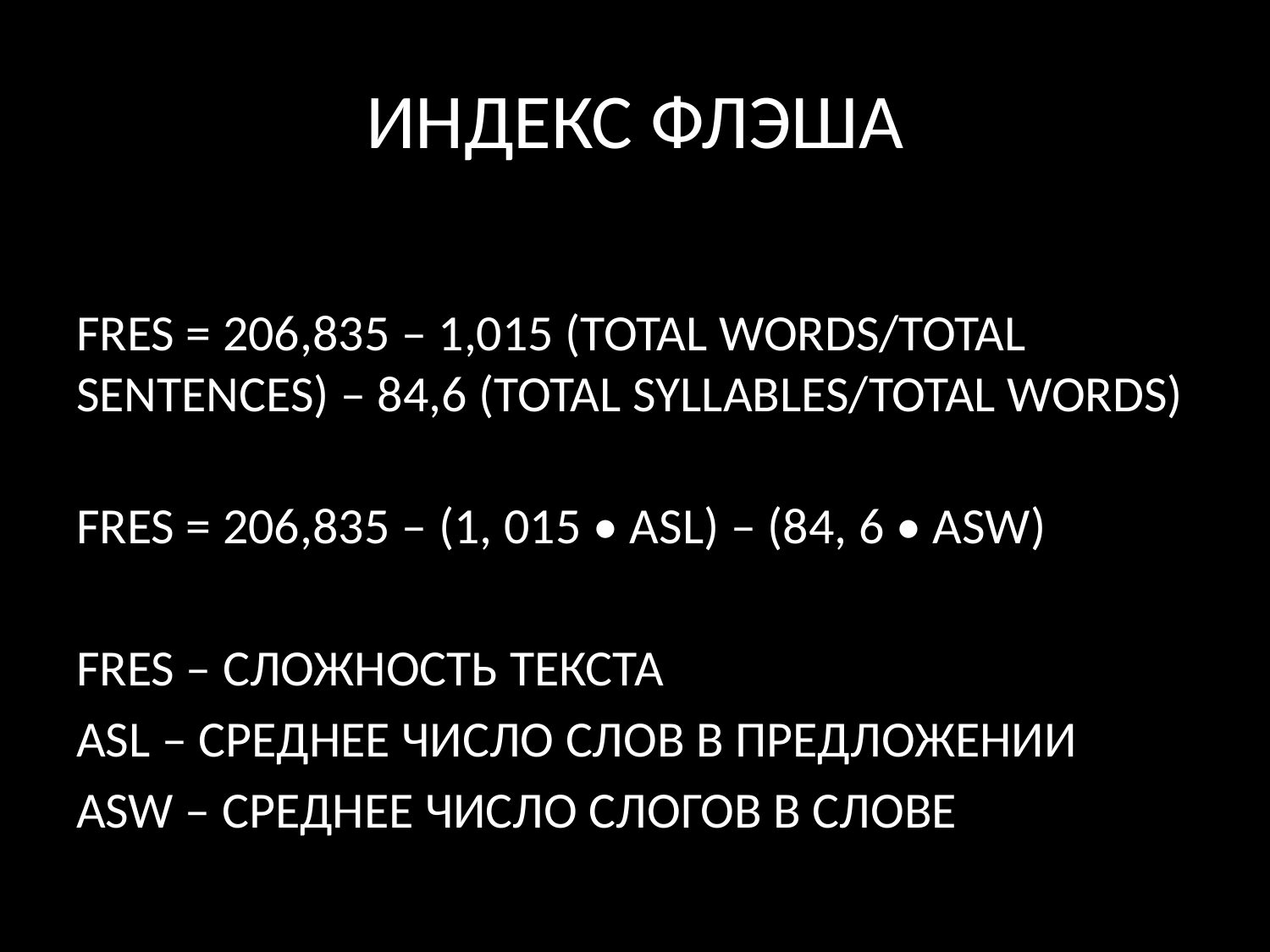

# ИНДЕКС ФЛЭША

FRES = 206,835 – 1,015 (TOTAL WORDS/TOTAL SENTENCES) – 84,6 (TOTAL SYLLABLES/TOTAL WORDS)
FRES = 206,835 – (1, 015 • ASL) – (84, 6 • ASW)

FRES – СЛОЖНОСТЬ ТЕКСТА
ASL – СРЕДНЕЕ ЧИСЛО СЛОВ В ПРЕДЛОЖЕНИИ
ASW – СРЕДНЕЕ ЧИСЛО СЛОГОВ В СЛОВЕ